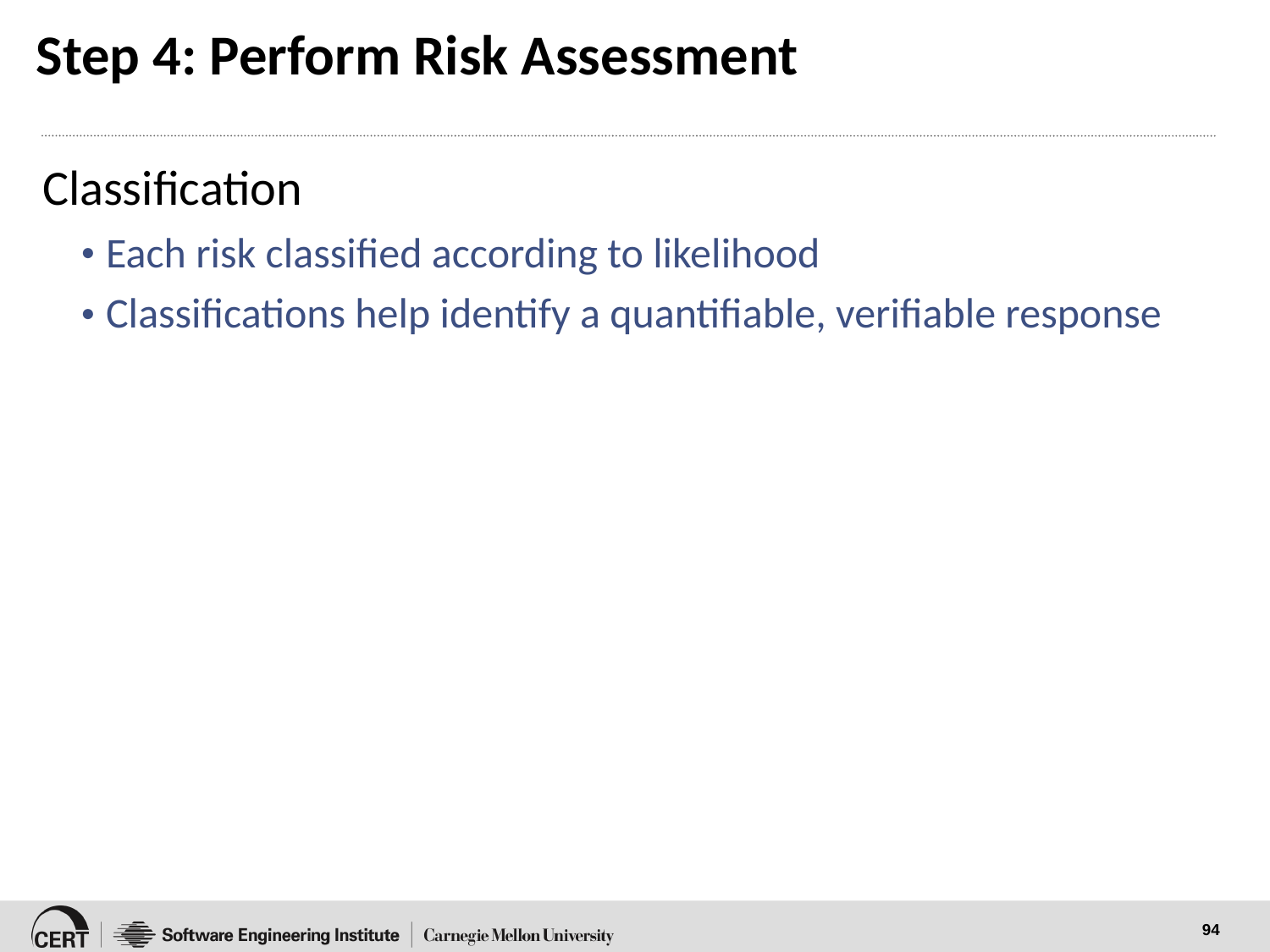

# Step 4: Perform Risk Assessment
Classification
Each risk classified according to likelihood
Classifications help identify a quantifiable, verifiable response